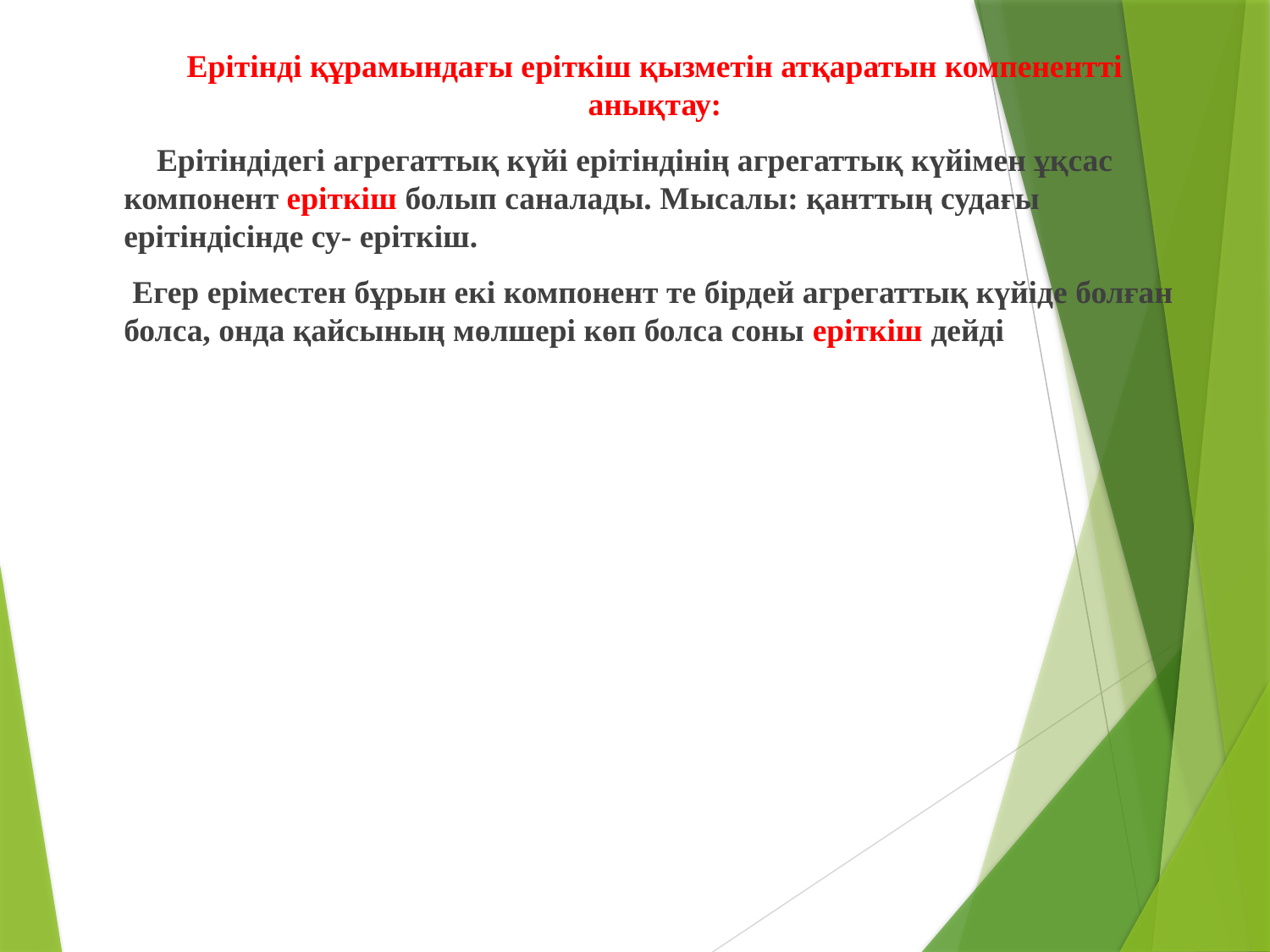

Ерітінді құрамындағы еріткіш қызметін атқаратын компенентті анықтау:
          Ерітіндідегі агрегаттық күйі ерітіндінің агрегаттық күйімен ұқсас компонент еріткіш болып саналады. Мысалы: қанттың судағы ерітіндісінде су- еріткіш.
       Егер еріместен бұрын екі компонент те бірдей агрегаттық күйіде болған болса, онда қайсының мөлшері көп болса соны еріткіш дейді